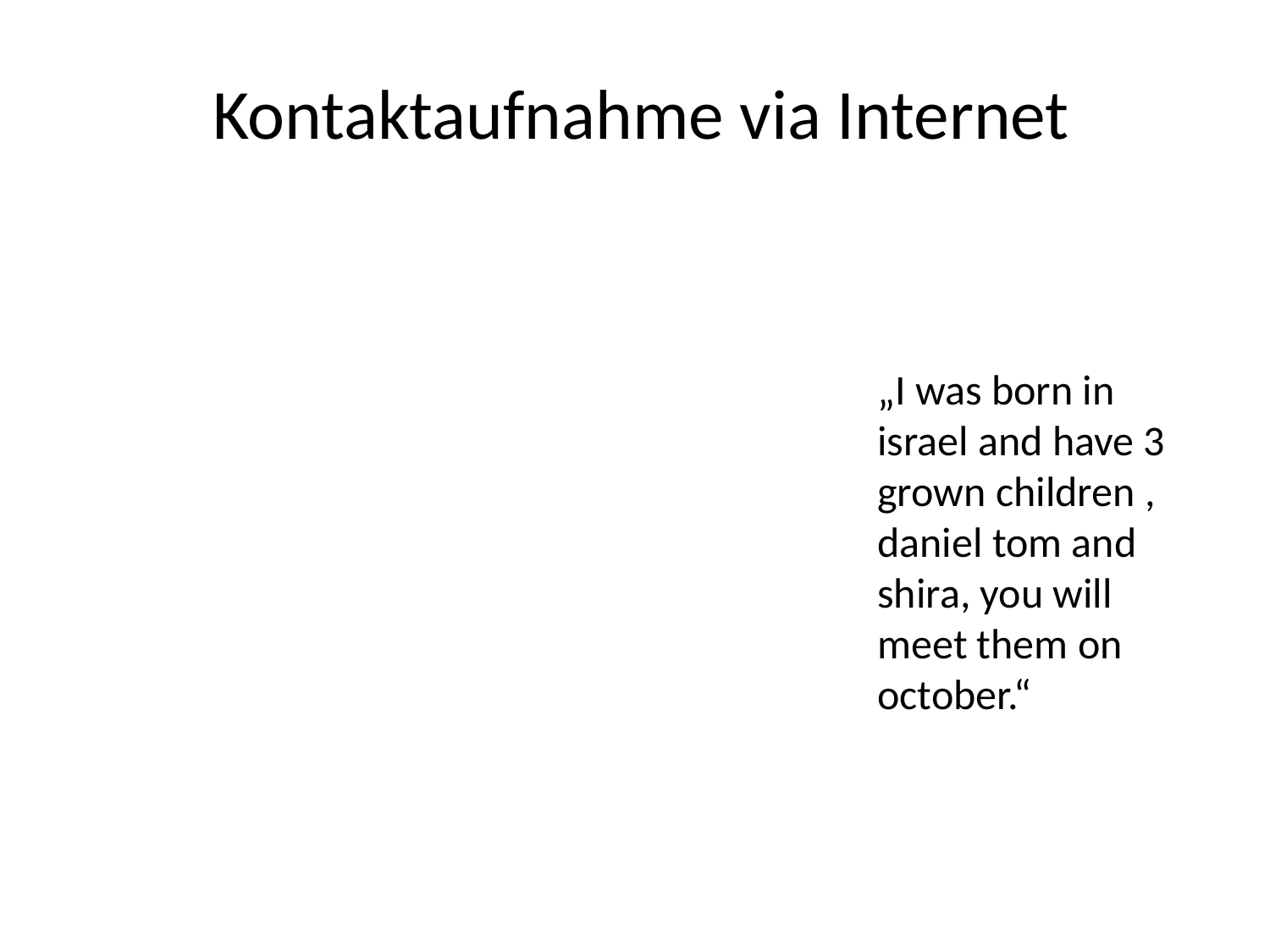

# Kontaktaufnahme via Internet

„I was born in israel and have 3 grown children , daniel tom and shira, you will meet them on october.“